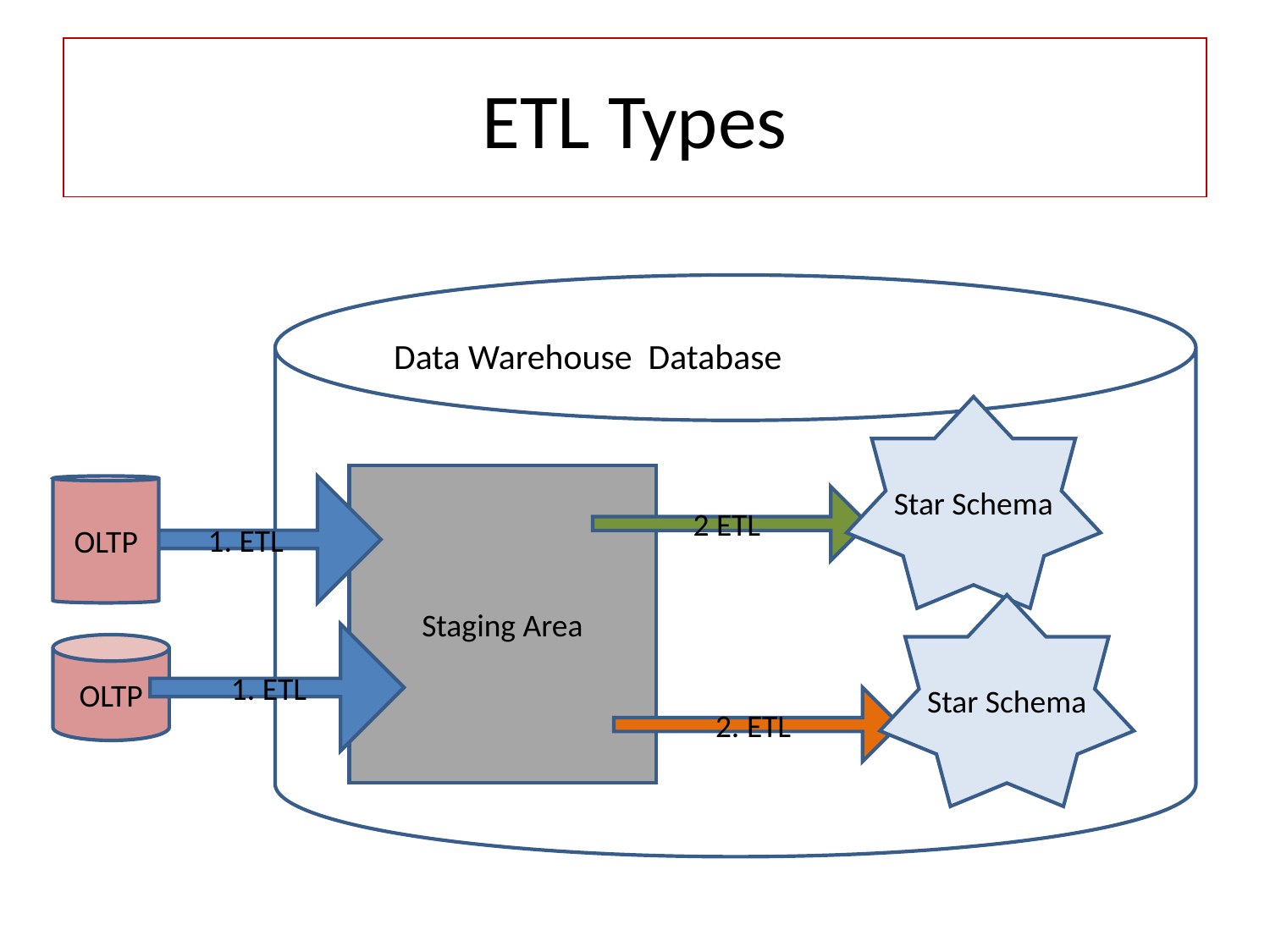

# ETL Types

Data Warehouse  Database
Star Schema
Staging Area
OLTP
1. ETL
2 ETL
Star Schema
1. ETL
OLTP
2. ETL